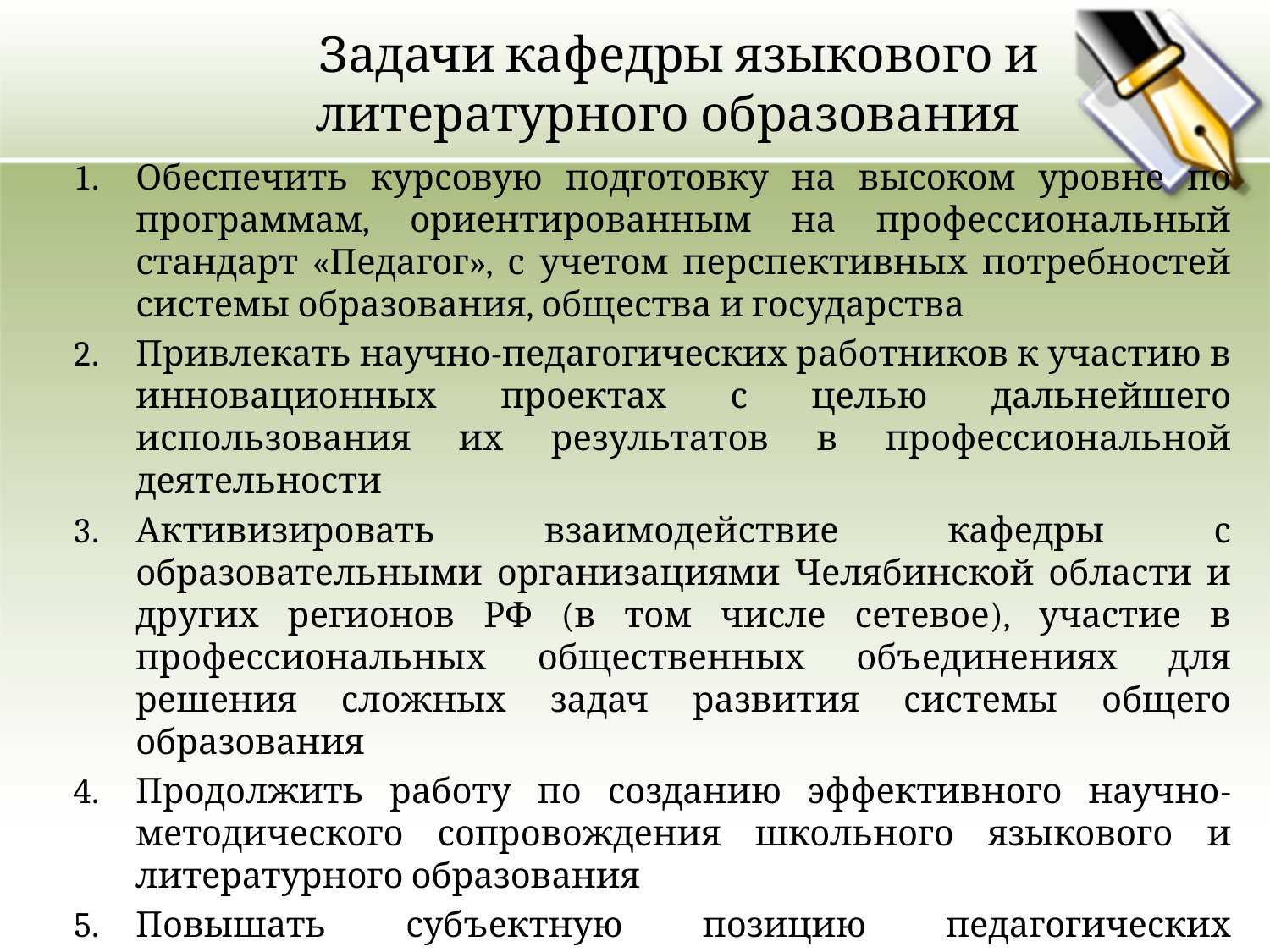

# Задачи кафедры языкового и литературного образования
Обеспечить курсовую подготовку на высоком уровне по программам, ориентированным на профессиональный стандарт «Педагог», с учетом перспективных потребностей системы образования, общества и государства
Привлекать научно-педагогических работников к участию в инновационных проектах с целью дальнейшего использования их результатов в профессиональной деятельности
Активизировать взаимодействие кафедры с образовательными организациями Челябинской области и других регионов РФ (в том числе сетевое), участие в профессиональных общественных объединениях для решения сложных задач развития системы общего образования
Продолжить работу по созданию эффективного научно-методического сопровождения школьного языкового и литературного образования
Повышать субъектную позицию педагогических работников в системе ПК